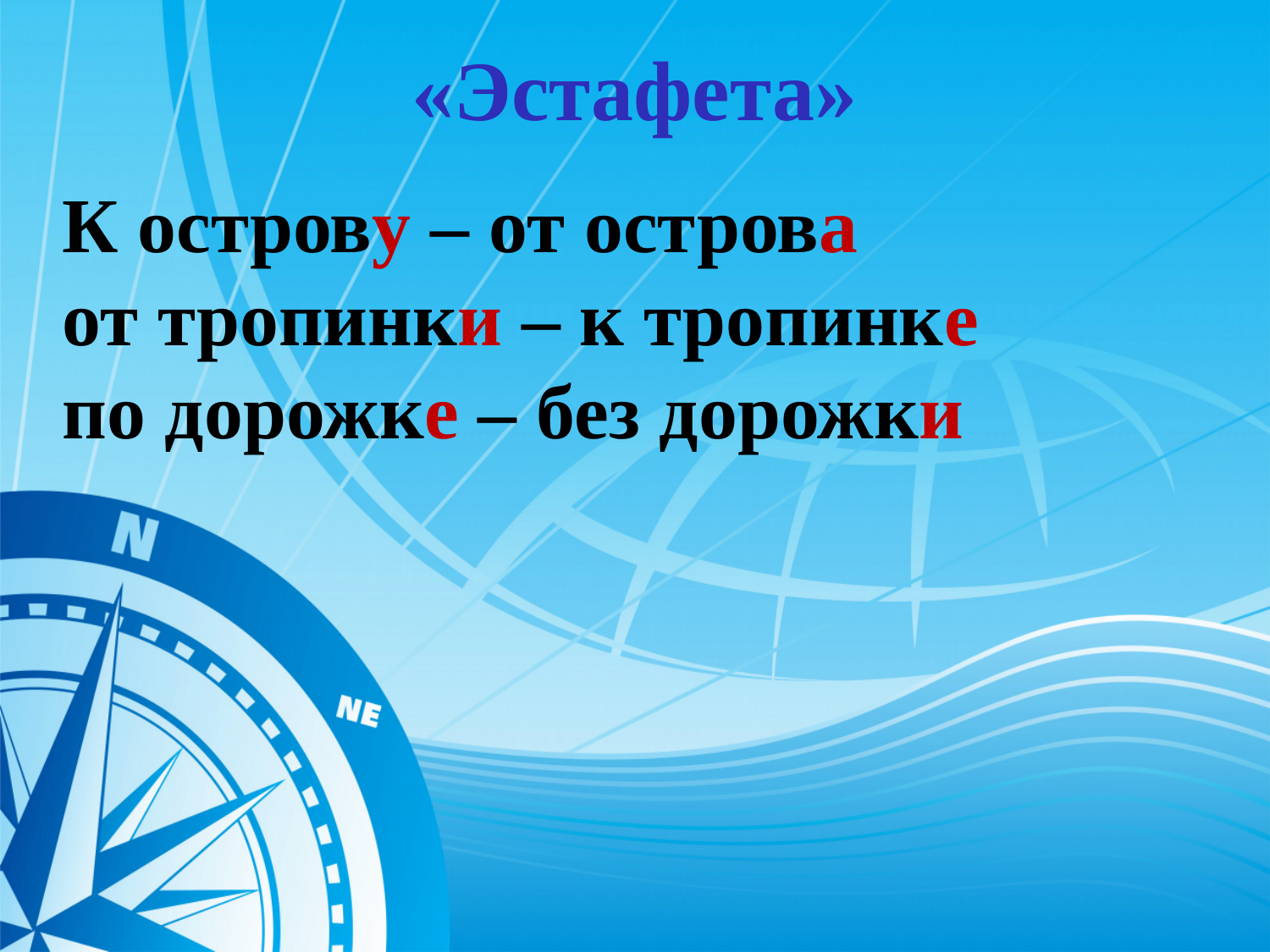

«Эстафета»
К острову – от острова
от тропинки – к тропинке
по дорожке – без дорожки